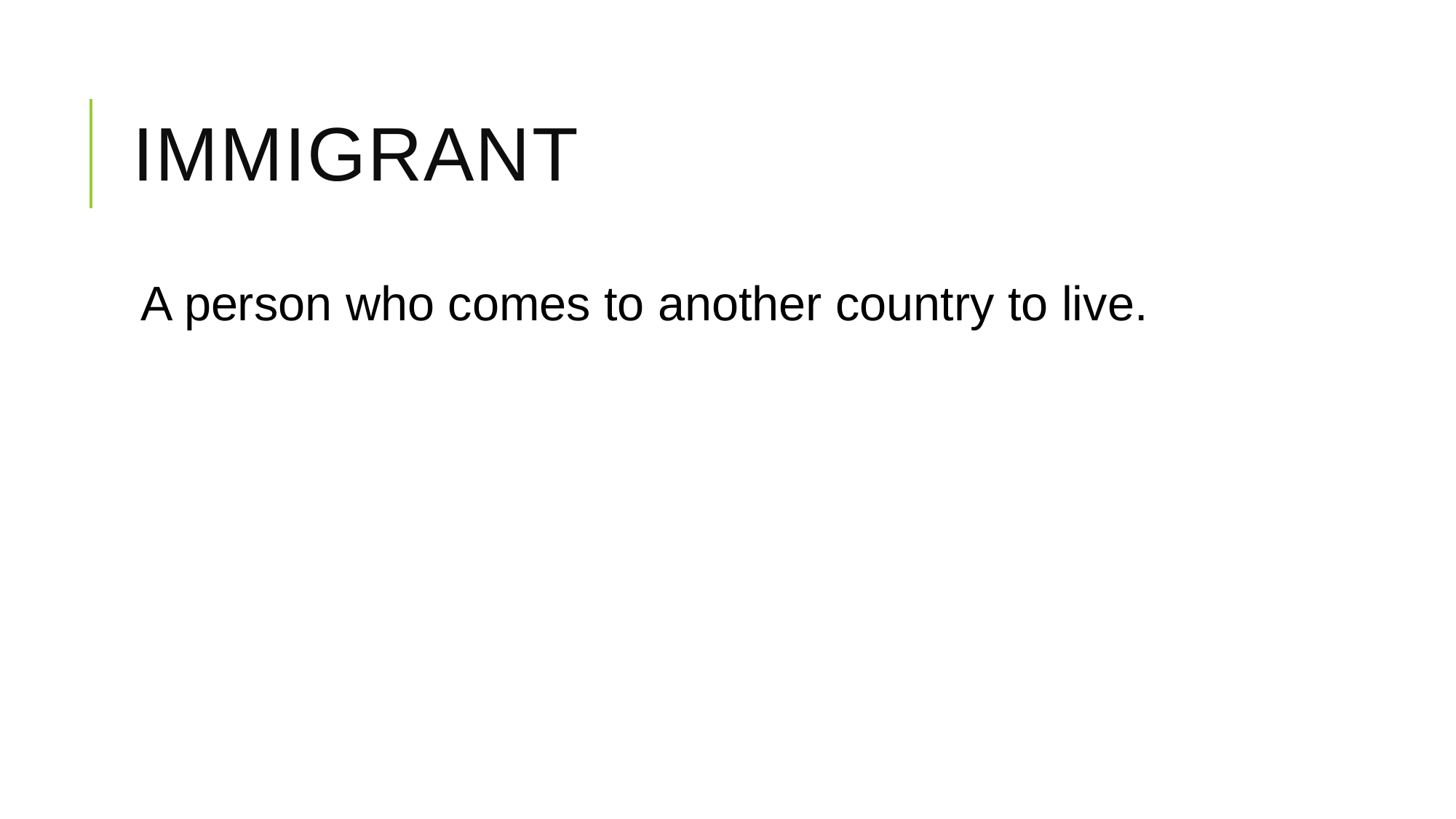

# immigrant
A person who comes to another country to live.